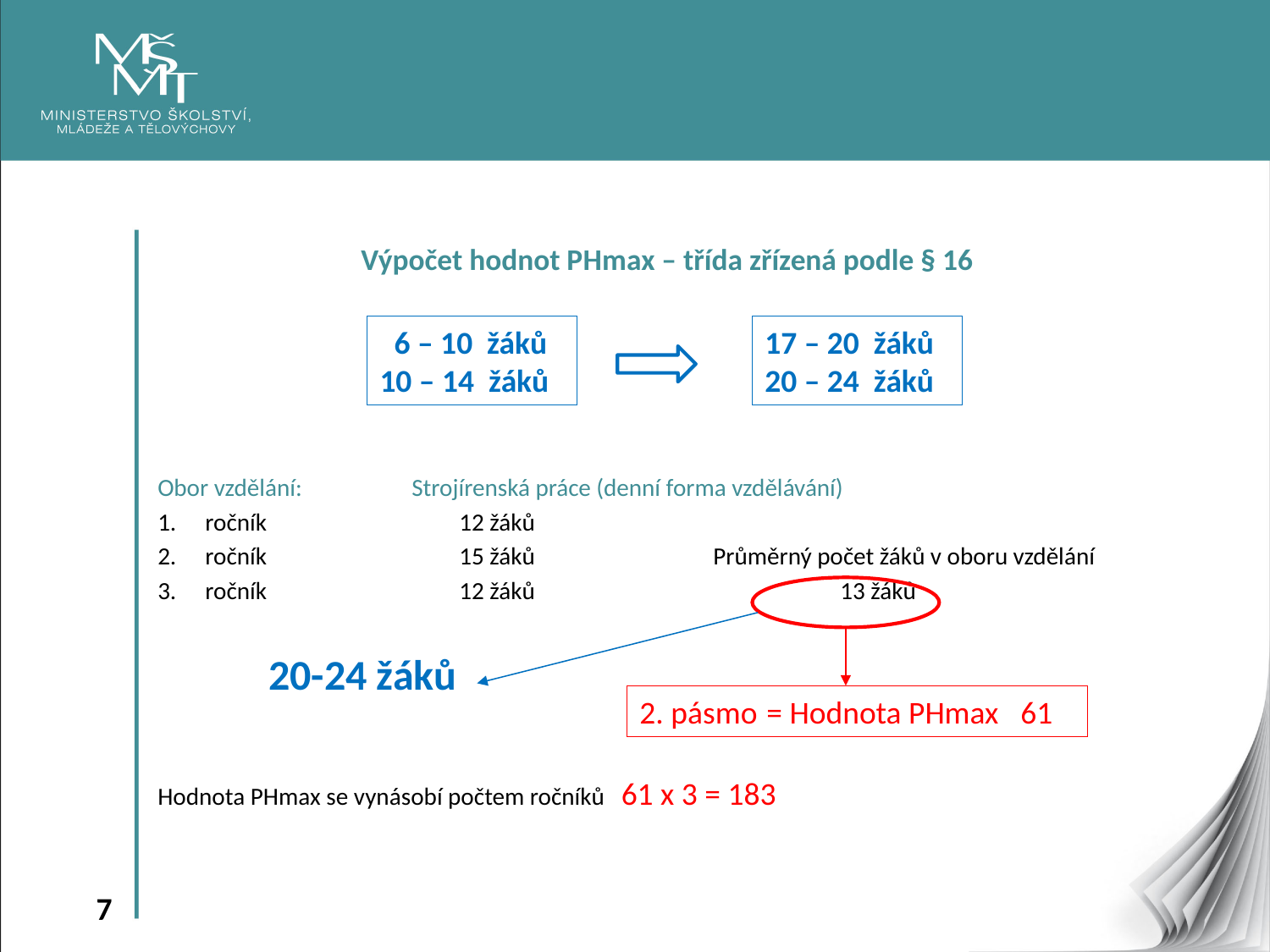

Výpočet hodnot PHmax – třída zřízená podle § 16

Obor vzdělání: 	Strojírenská práce (denní forma vzdělávání)
ročník		12 žáků
ročník		15 žáků		Průměrný počet žáků v oboru vzdělání
ročník		12 žáků			13 žáků

     20-24 žáků

Hodnota PHmax se vynásobí počtem ročníků   61 x 3 = 183
  6 – 10  žáků
10 – 14  žáků
17 – 20  žáků
20 – 24  žáků

2. pásmo	= Hodnota PHmax	61